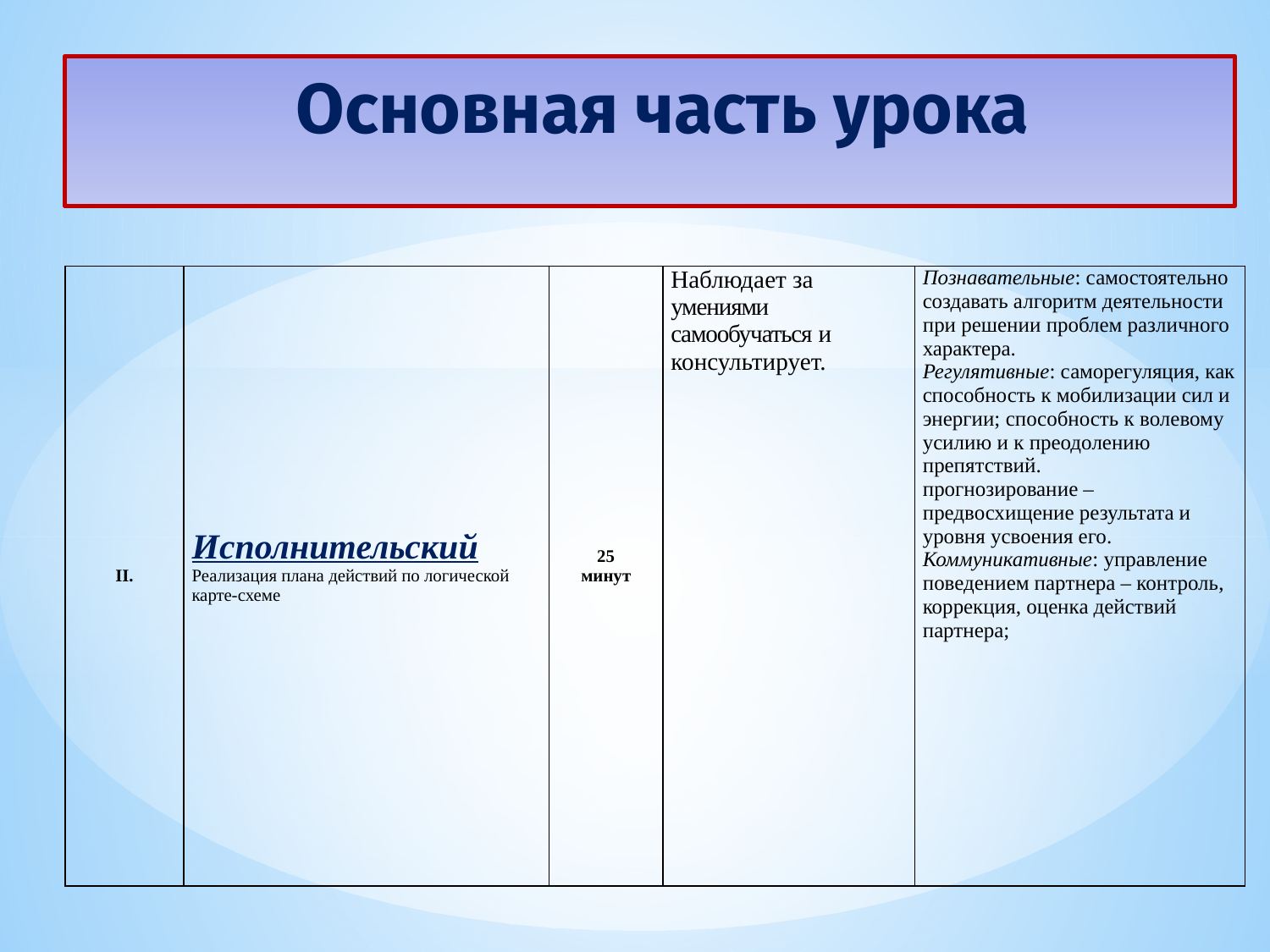

# Основная часть урока

| II. | Исполнительский Реализация плана действий по логической карте-схеме | 25 минут | Наблюдает за умениями самообучаться и консультирует. | Познавательные: самостоятельно создавать алгоритм деятельности при решении проблем различного характера. Регулятивные: саморегуляция, как способность к мобилизации сил и энергии; способность к волевому усилию и к преодолению препятствий. прогнозирование – предвосхищение результата и уровня усвоения его. Коммуникативные: управление поведением партнера – контроль, коррекция, оценка действий партнера; |
| --- | --- | --- | --- | --- |